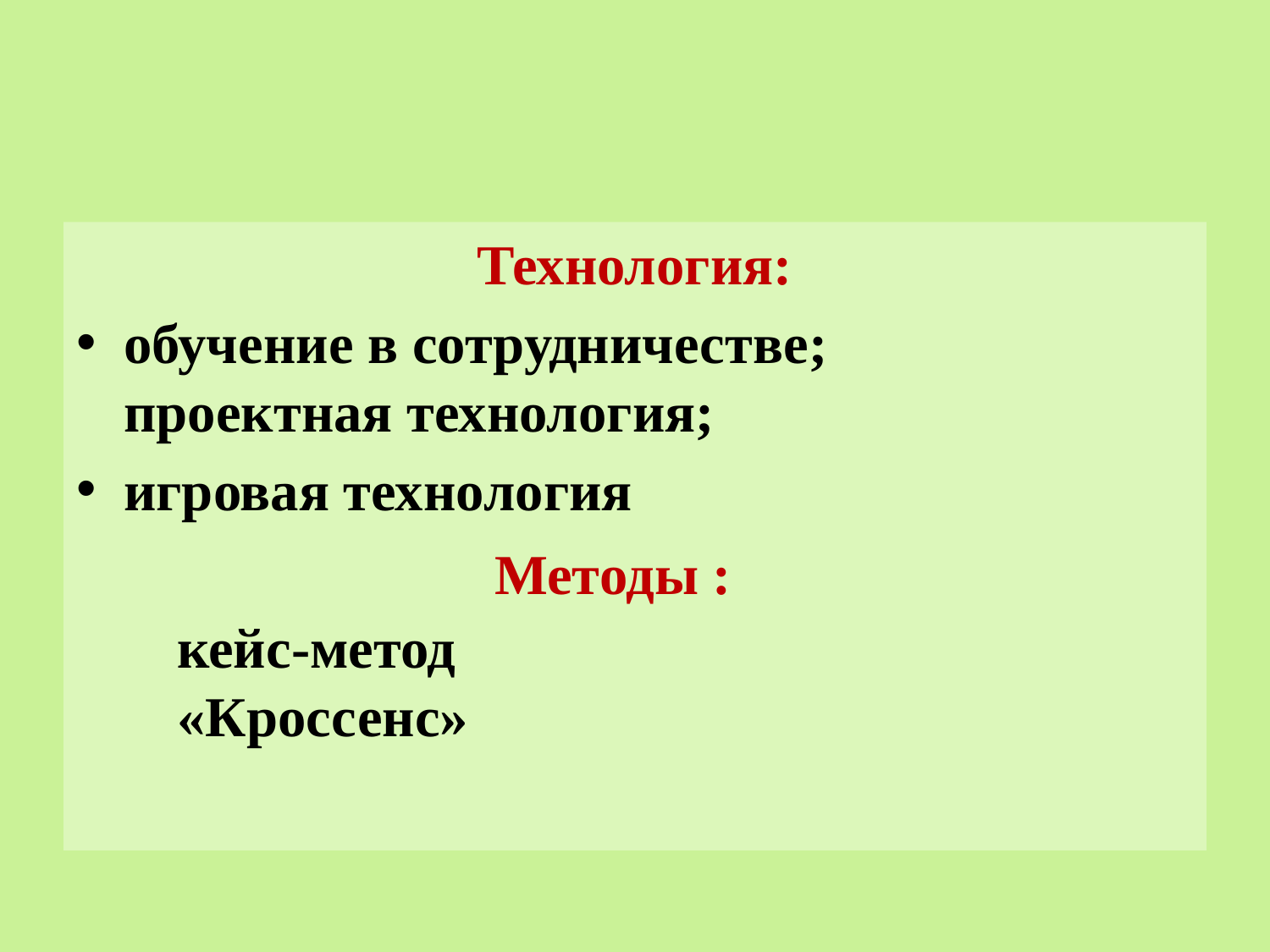

#
Технология:
обучение в сотрудничестве;
проектная технология;
игровая технология

Методы :
кейс-метод
«Кроссенс»